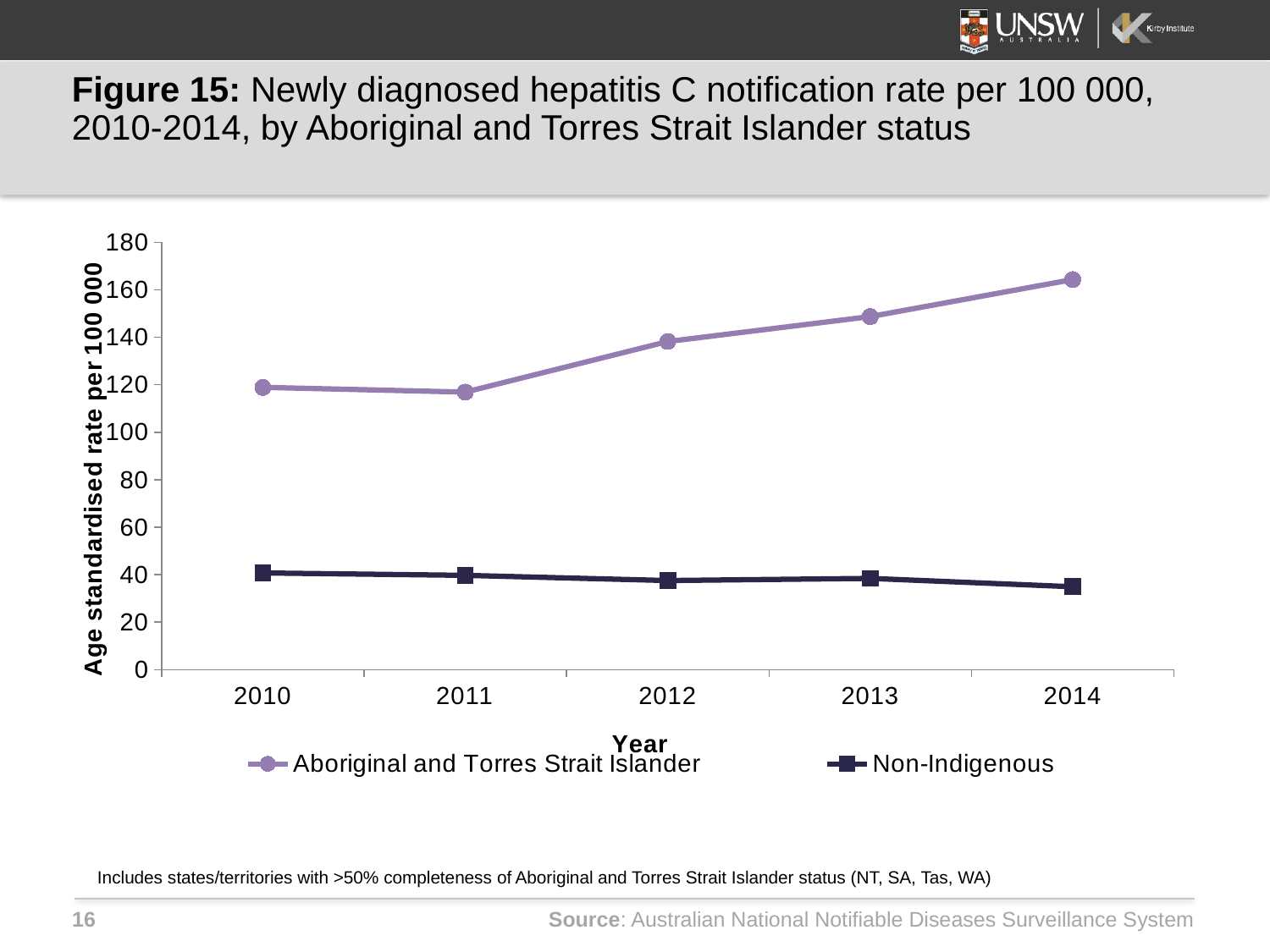

# Figure 15: Newly diagnosed hepatitis C notification rate per 100 000, 2010-2014, by Aboriginal and Torres Strait Islander status

### Chart

| Category | Aboriginal and Torres Strait Islander | Non-Indigenous |
|---|---|---|
| 2010 | 118.9 | 40.7 |
| 2011 | 116.9 | 39.7 |
| 2012 | 138.2 | 37.5 |
| 2013 | 148.7 | 38.4 |
| 2014 | 164.3 | 34.9 |
Includes states/territories with >50% completeness of Aboriginal and Torres Strait Islander status (NT, SA, Tas, WA)
Source: Australian National Notifiable Diseases Surveillance System

16